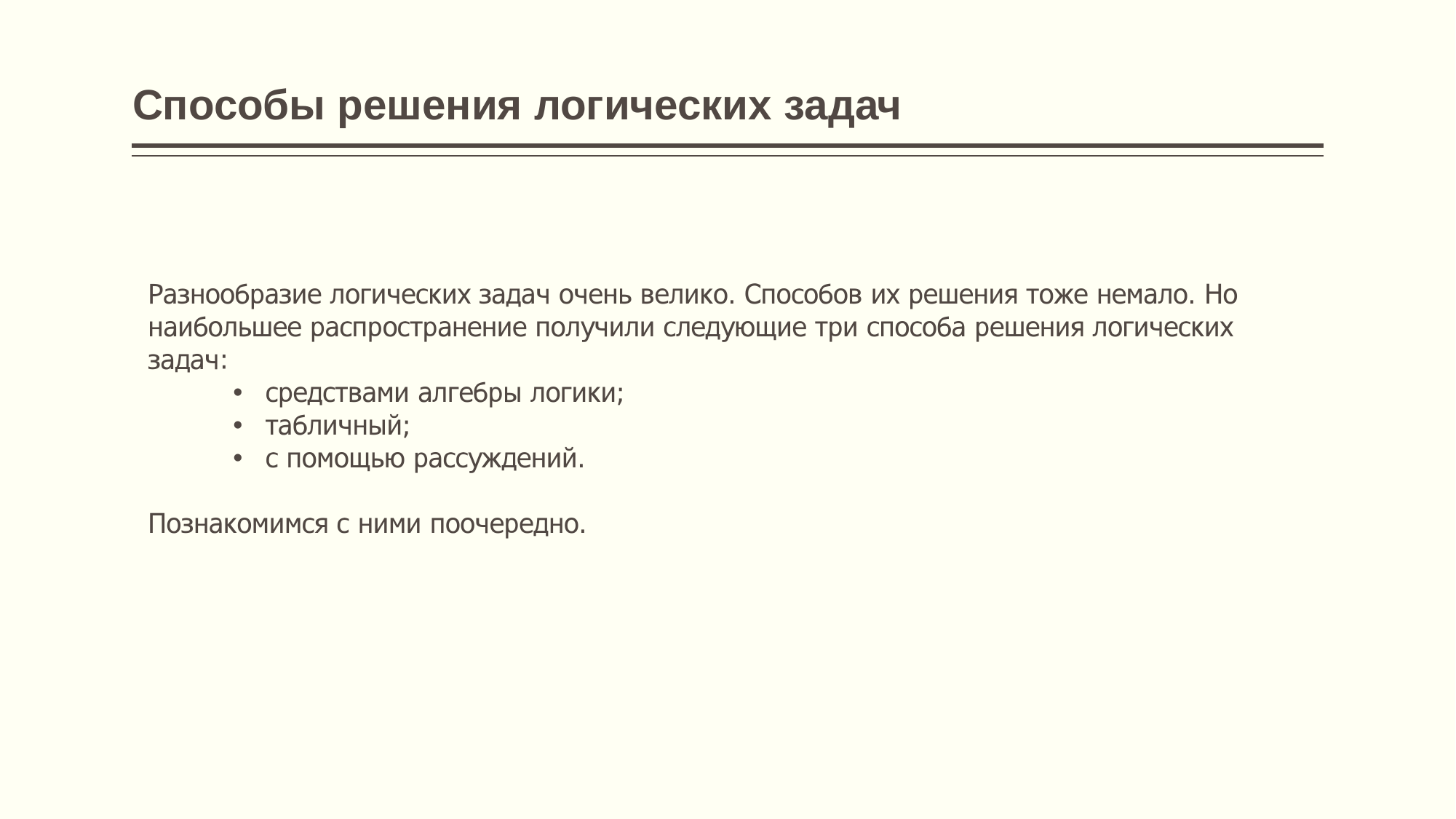

# Способы решения логических задач
Разнообразие логических задач очень велико. Способов их решения тоже немало. Но наибольшее распространение получили следующие три способа решения логических задач:
средствами алгебры логики;
табличный;
с помощью рассуждений.

Познакомимся с ними поочередно.